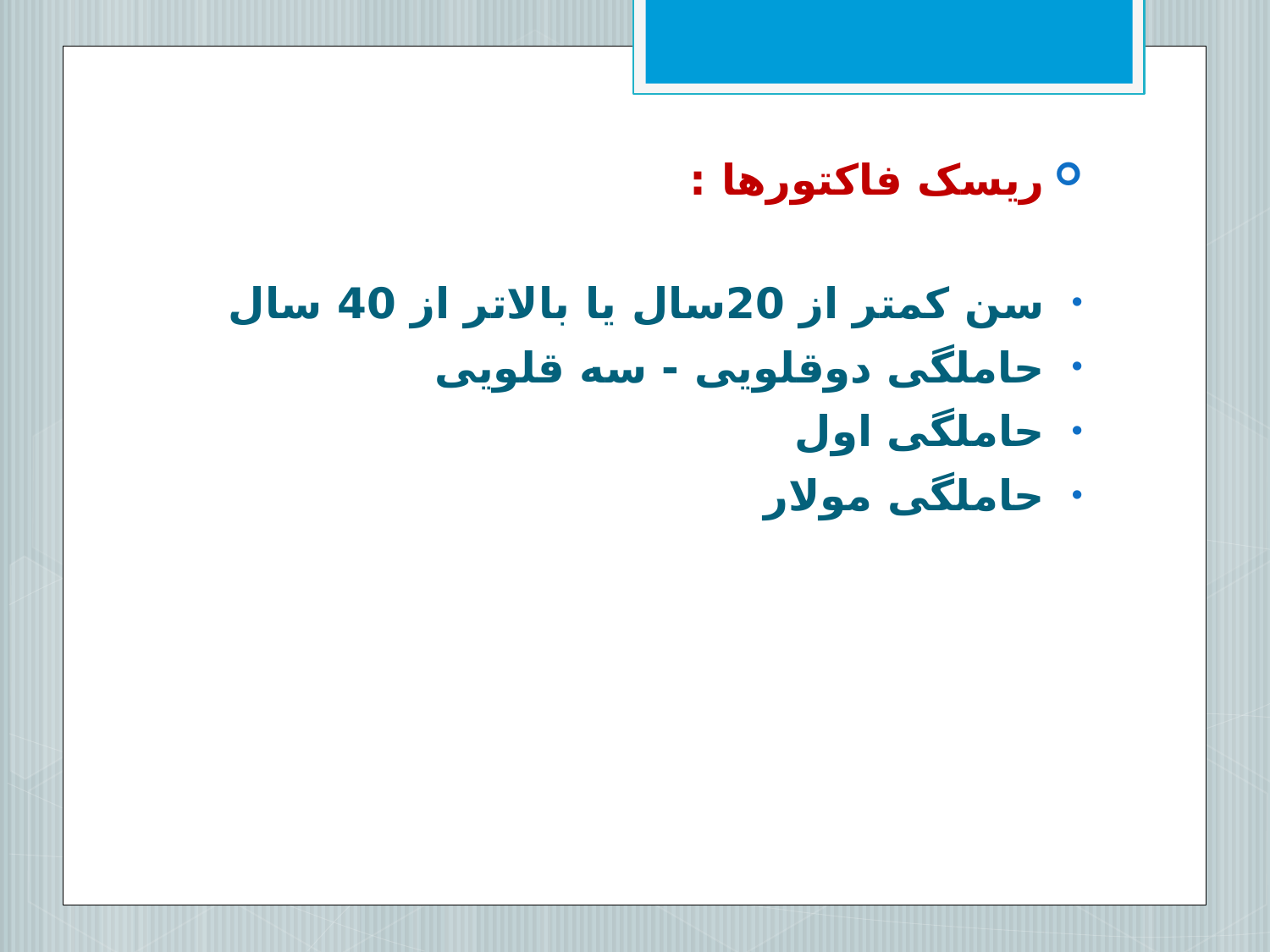

ریسک فاکتورها :

سن کمتر از 20سال یا بالاتر از 40 سال
حاملگی دوقلویی - سه قلویی
حاملگی اول
حاملگی مولار